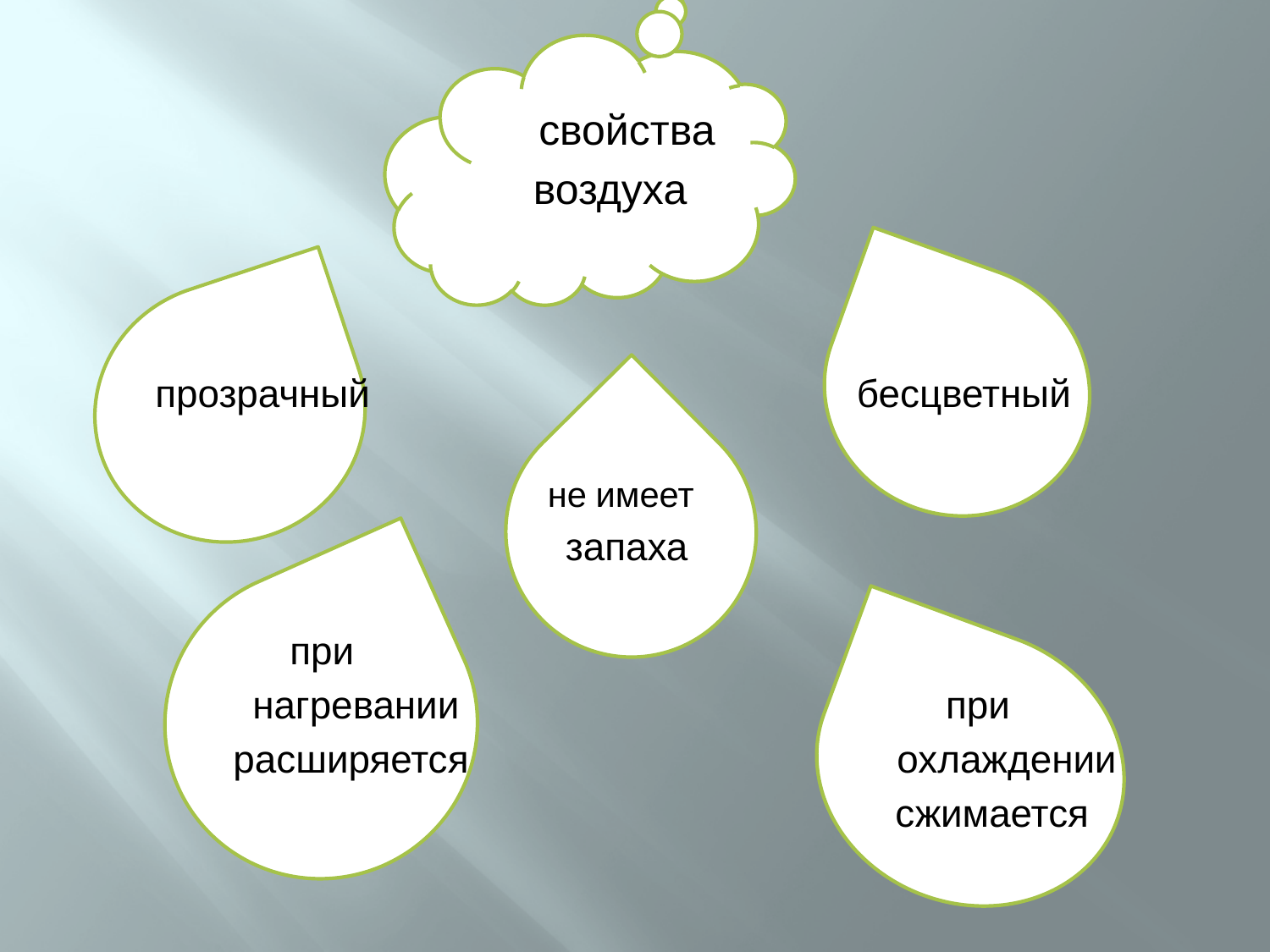

свойства
                                            воздуха

         прозрачный                                                  бесцветный

                                                      не имеет
                                                        запаха

                         при
                   нагревании                                                  при
                 расширяется                                            охлаждении
                                                                                     сжимается
#